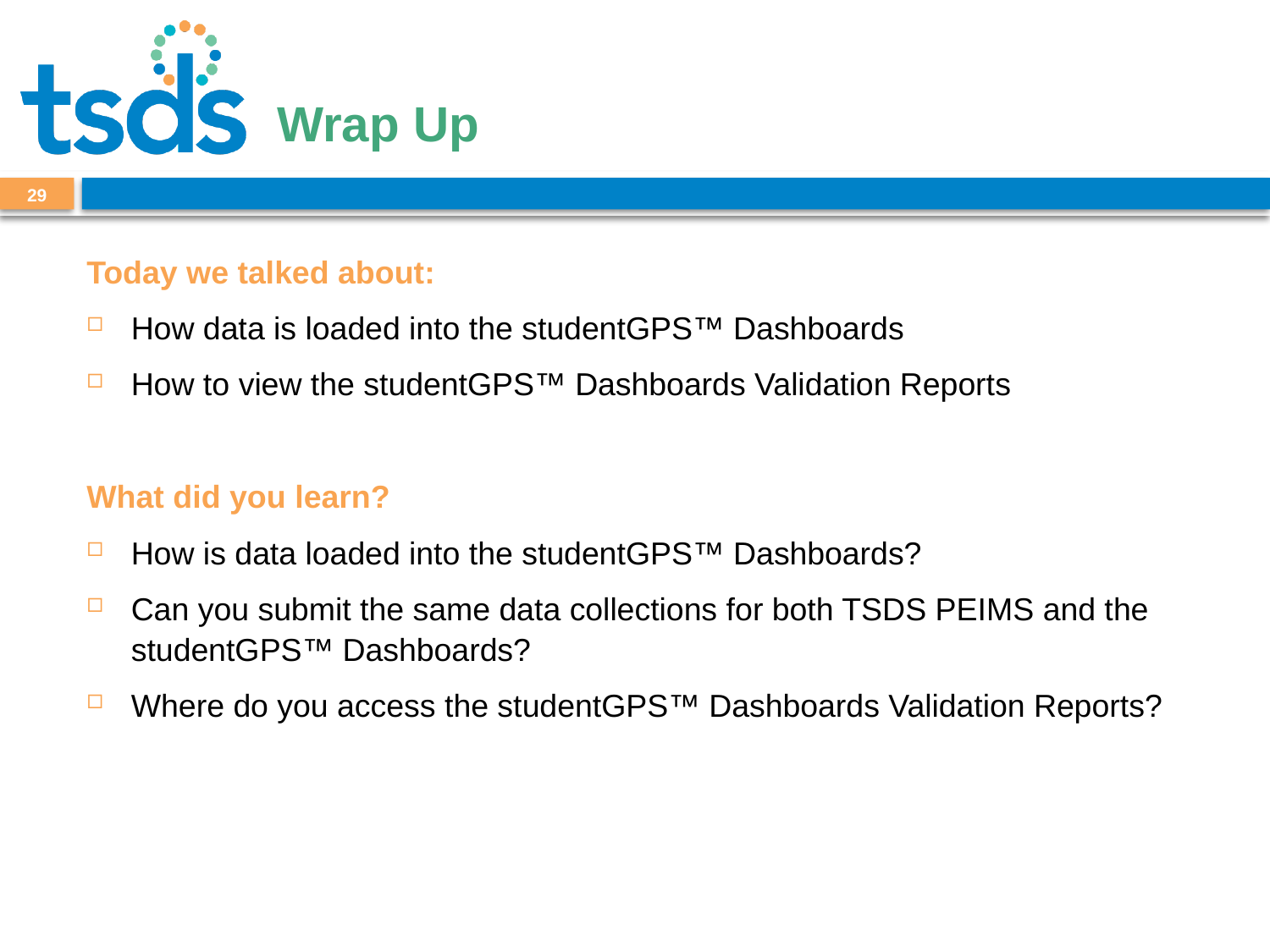

# Wrap Up
29
Today we talked about:
How data is loaded into the studentGPS™ Dashboards
How to view the studentGPS™ Dashboards Validation Reports

What did you learn?
How is data loaded into the studentGPS™ Dashboards?
Can you submit the same data collections for both TSDS PEIMS and the studentGPS™ Dashboards?
Where do you access the studentGPS™ Dashboards Validation Reports?